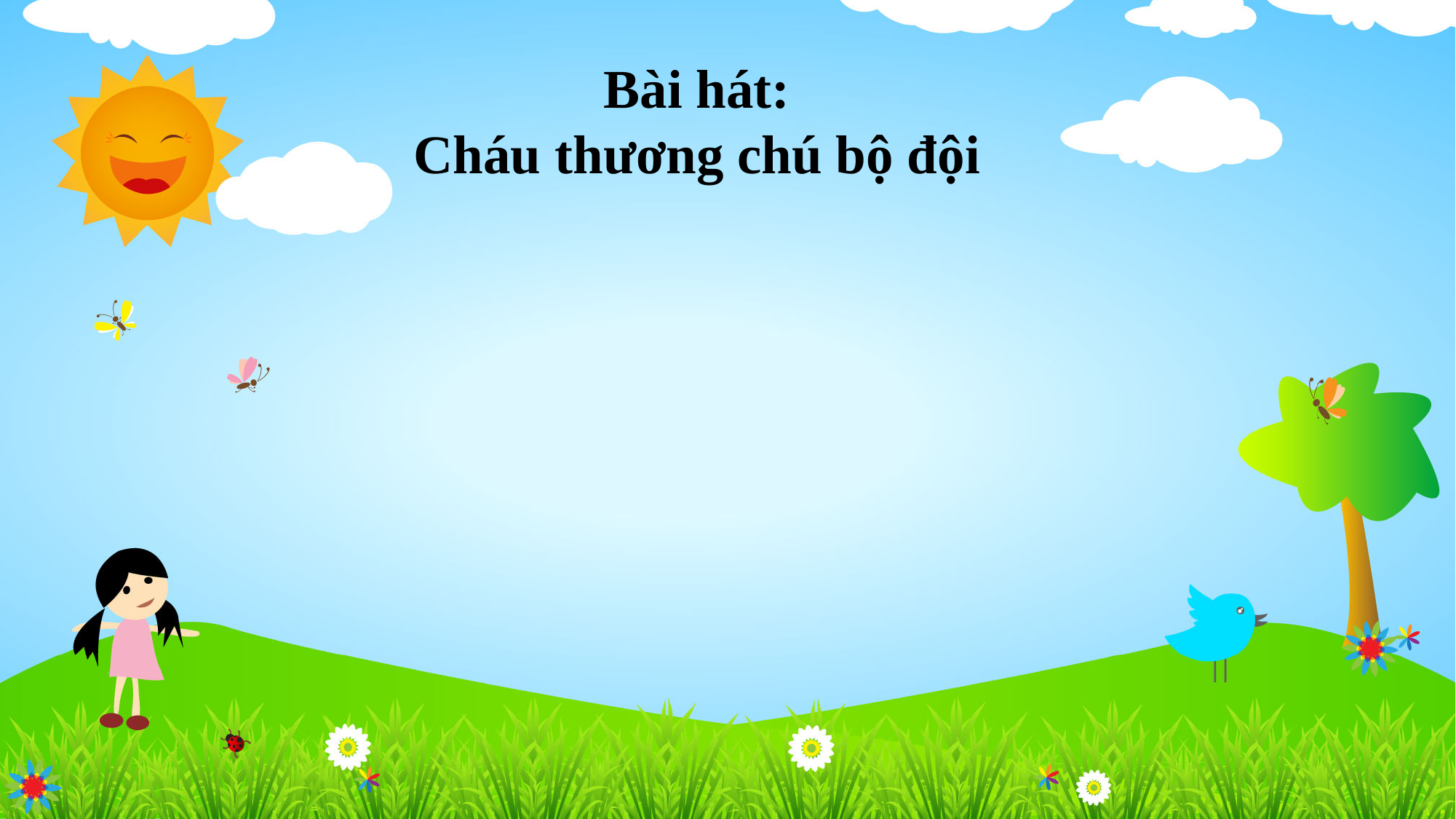

Bài hát:
Cháu thương chú bộ đội